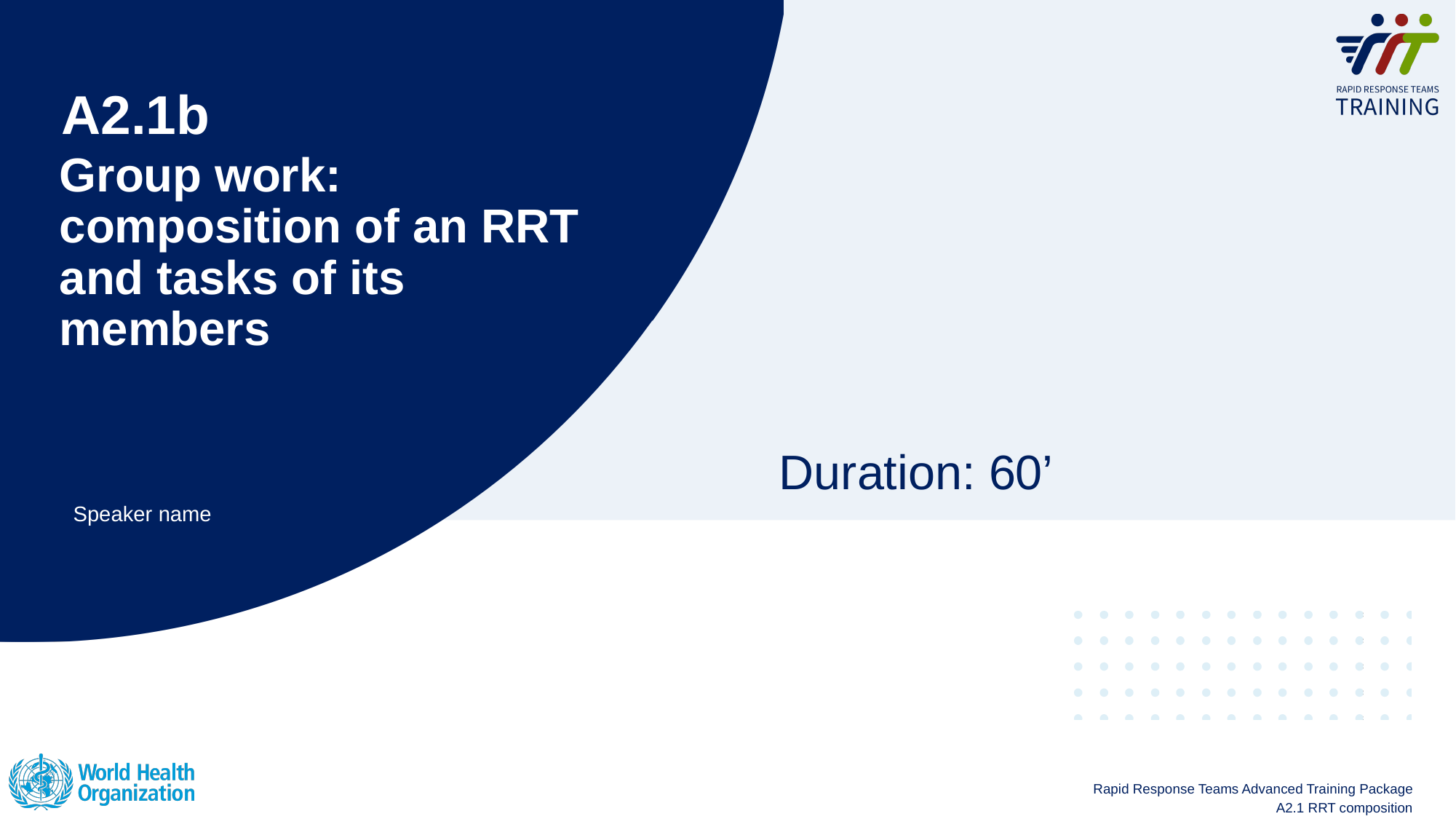

A2.1b
# Group work: composition of an RRT and tasks of its members
Duration: 60’
Speaker name
1